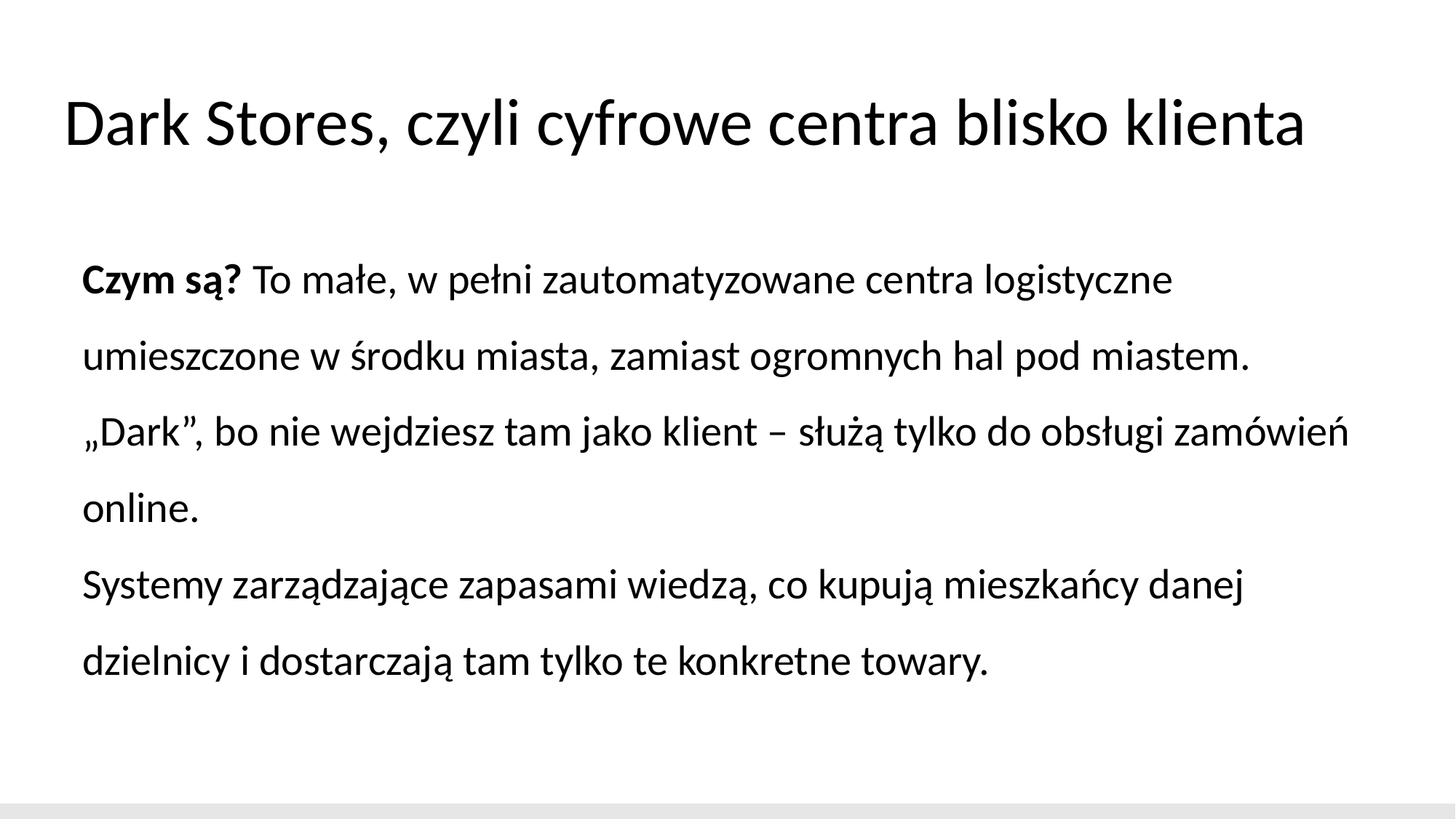

# Dark Stores, czyli cyfrowe centra blisko klienta
Czym są? To małe, w pełni zautomatyzowane centra logistyczne umieszczone w środku miasta, zamiast ogromnych hal pod miastem.
„Dark”, bo nie wejdziesz tam jako klient – służą tylko do obsługi zamówień online.
Systemy zarządzające zapasami wiedzą, co kupują mieszkańcy danej dzielnicy i dostarczają tam tylko te konkretne towary.